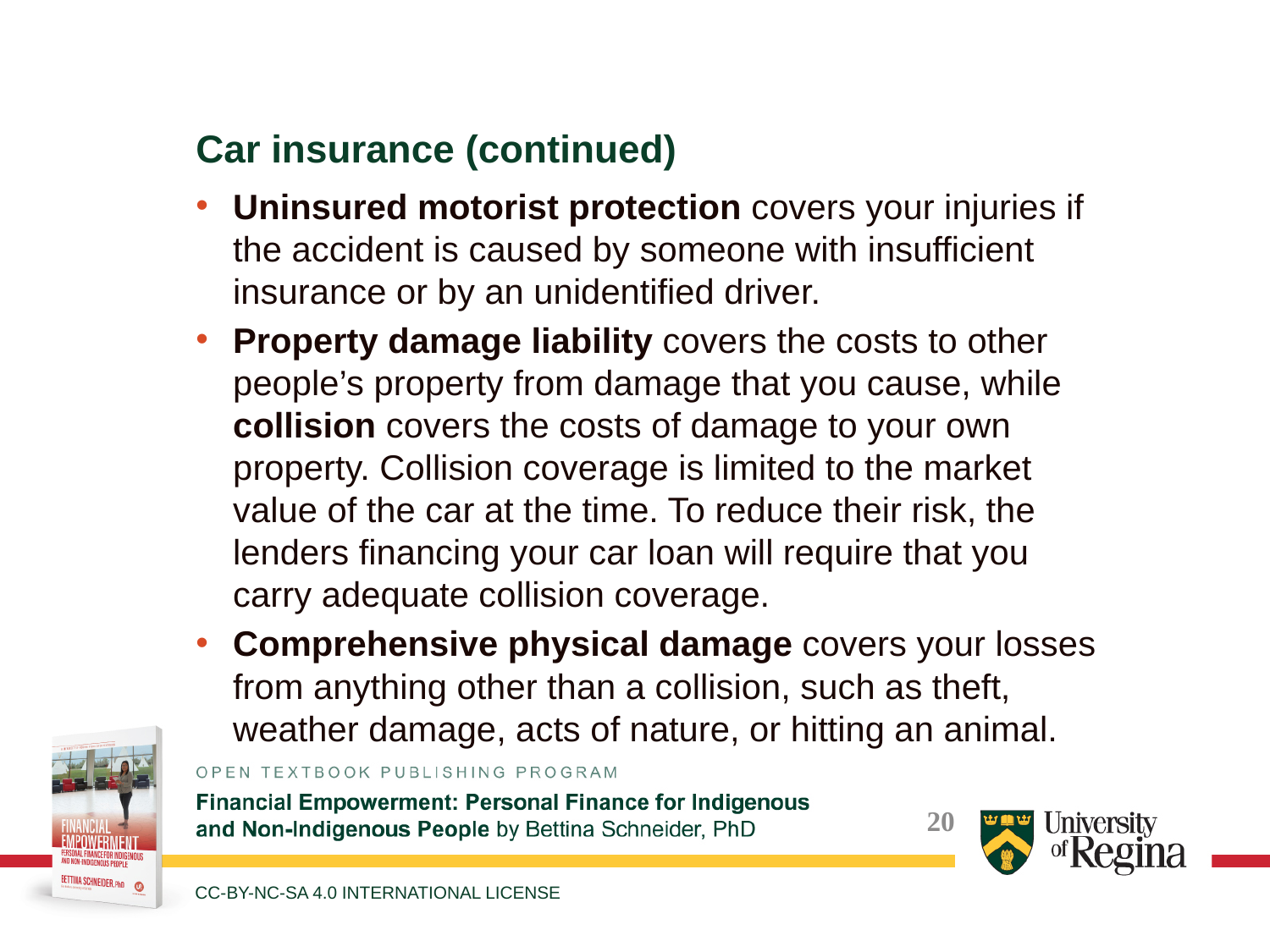

Car insurance (continued)
Uninsured motorist protection covers your injuries if the accident is caused by someone with insufficient insurance or by an unidentified driver.
Property damage liability covers the costs to other people’s property from damage that you cause, while collision covers the costs of damage to your own property. Collision coverage is limited to the market value of the car at the time. To reduce their risk, the lenders financing your car loan will require that you carry adequate collision coverage.
Comprehensive physical damage covers your losses from anything other than a collision, such as theft, weather damage, acts of nature, or hitting an animal.

CC-BY-NC-SA 4.0 INTERNATIONAL LICENSE